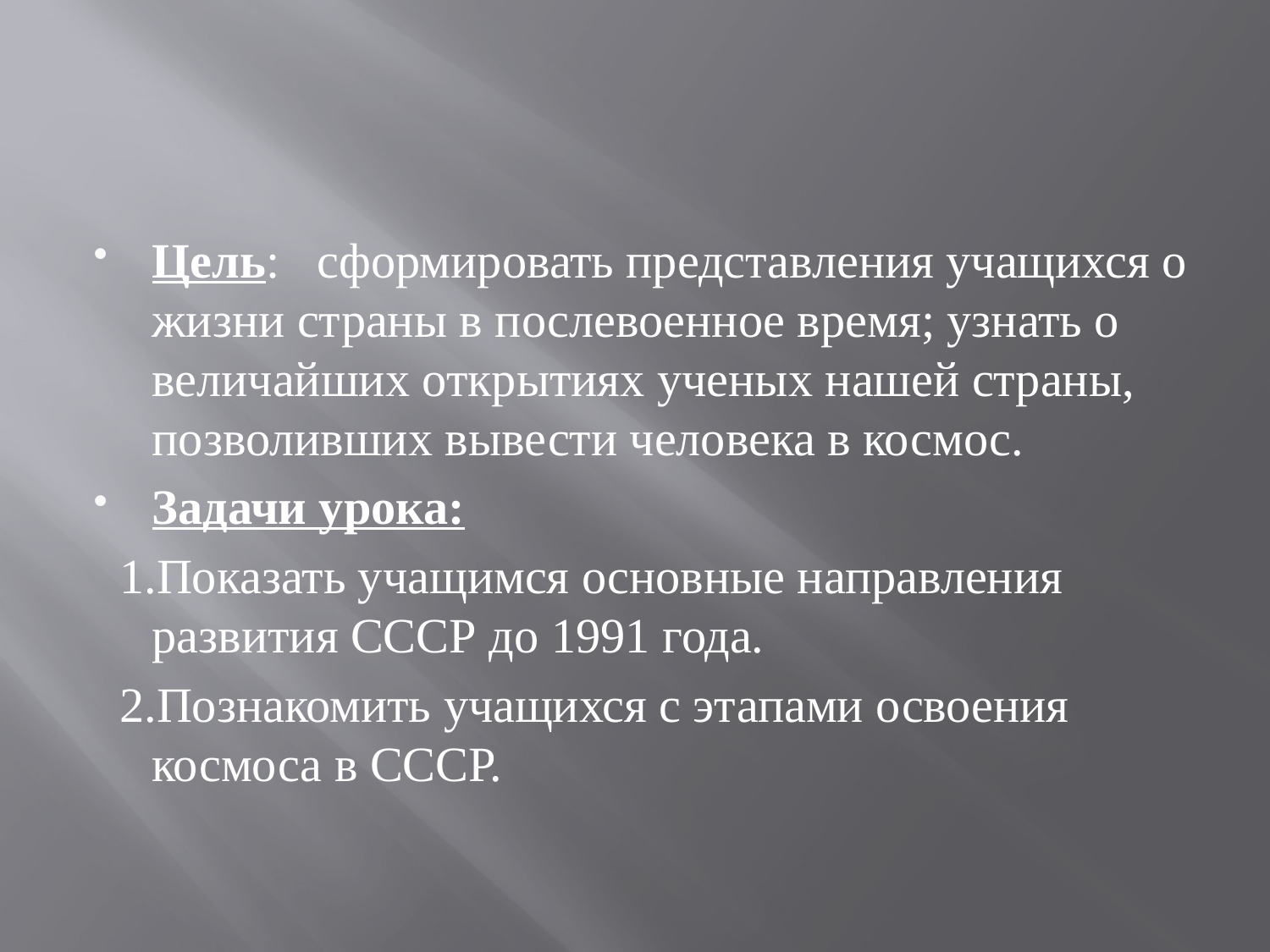

#
Цель:   сформировать представления учащихся о жизни страны в послевоенное время; узнать о величайших открытиях ученых нашей страны, позволивших вывести человека в космос.
Задачи урока:
  1.Показать учащимся основные направления развития СССР до 1991 года.
  2.Познакомить учащихся с этапами освоения космоса в СССР.